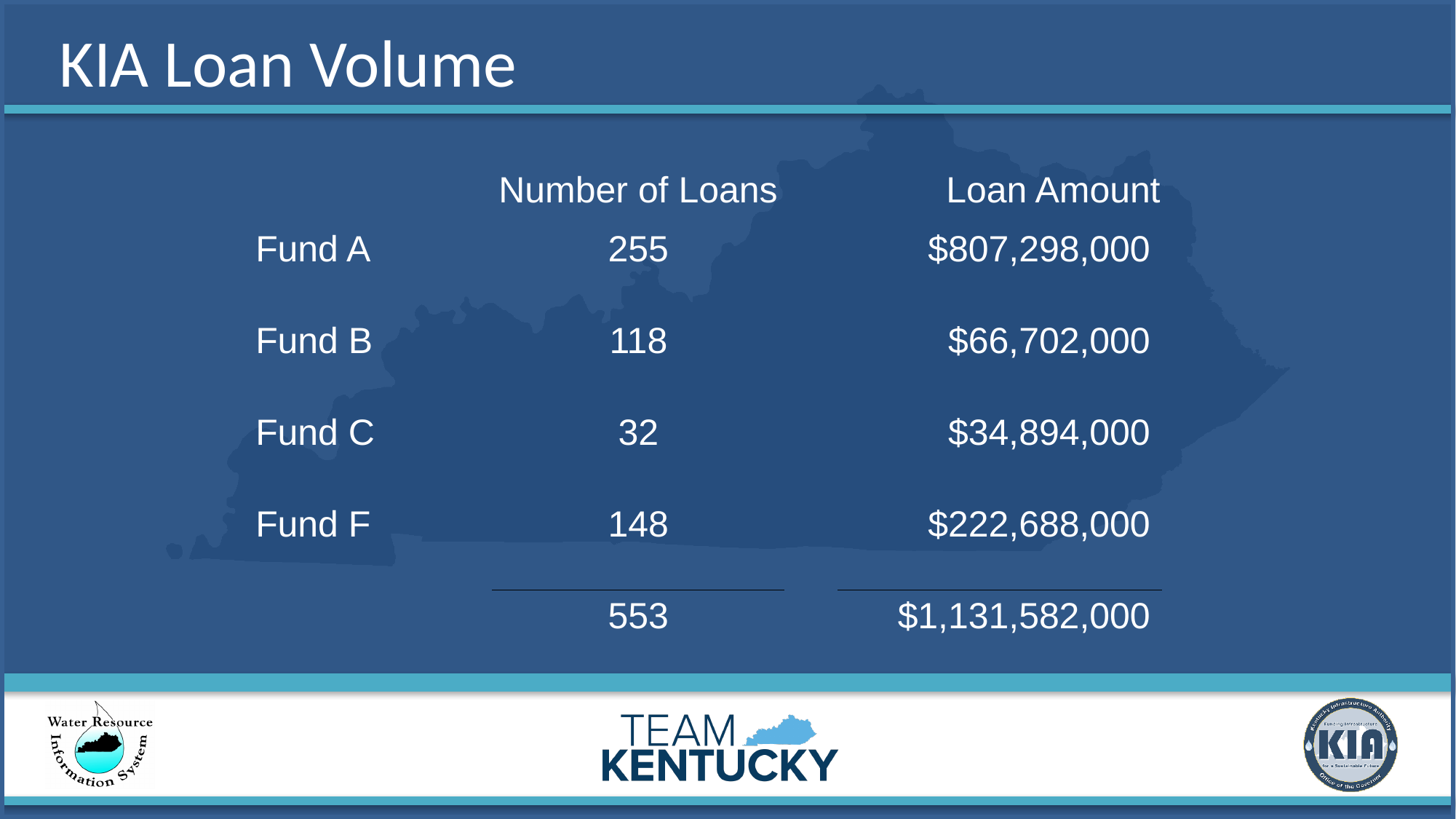

# KIA Loan Volume
|  |  | Number of Loans |  | Loan Amount |
| --- | --- | --- | --- | --- |
| Fund A |  | 255 |  | $807,298,000 |
|  |  |  |  |  |
| Fund B |  | 118 |  | $66,702,000 |
|  |  |  |  |  |
| Fund C |  | 32 |  | $34,894,000 |
|  |  |  |  |  |
| Fund F |  | 148 |  | $222,688,000 |
|  |  |  |  |  |
|  |  | 553 |  | $1,131,582,000 |